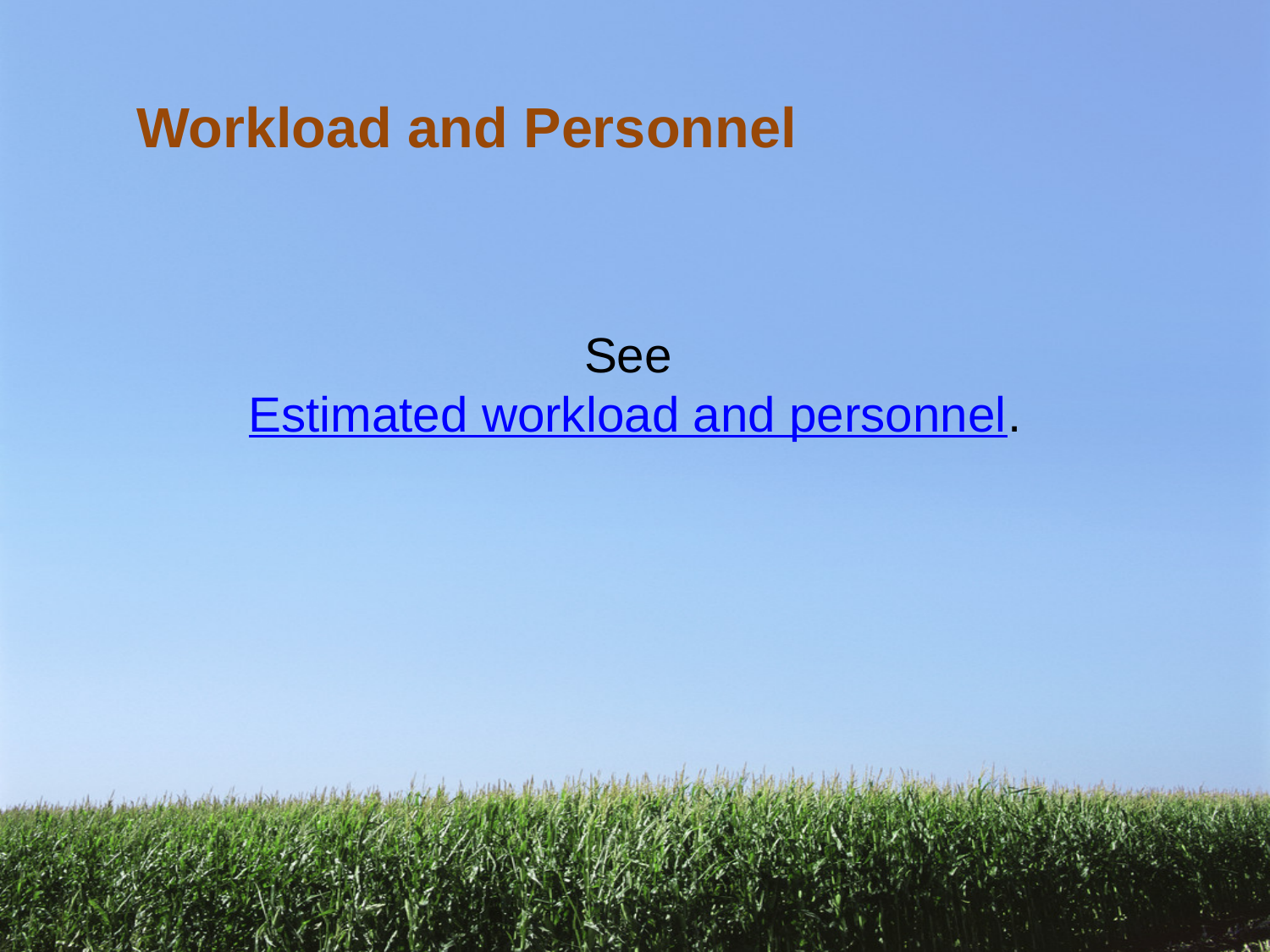

Workload and Personnel
See Estimated workload and personnel.